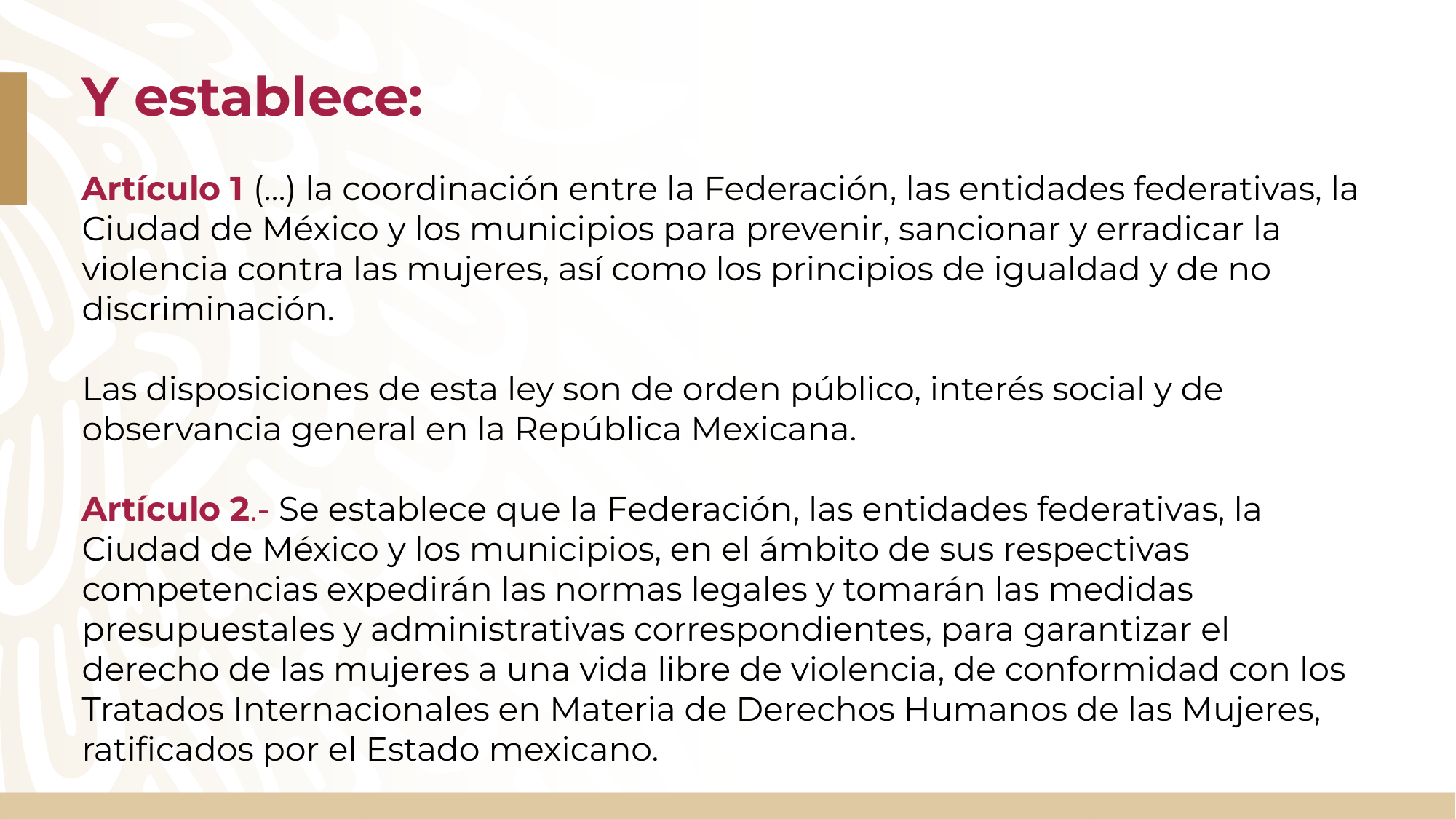

Y establece:
Artículo 1 (…) la coordinación entre la Federación, las entidades federativas, la Ciudad de México y los municipios para prevenir, sancionar y erradicar la violencia contra las mujeres, así como los principios de igualdad y de no discriminación.
Las disposiciones de esta ley son de orden público, interés social y de observancia general en la República Mexicana.
Artículo 2.- Se establece que la Federación, las entidades federativas, la Ciudad de México y los municipios, en el ámbito de sus respectivas competencias expedirán las normas legales y tomarán las medidas presupuestales y administrativas correspondientes, para garantizar el derecho de las mujeres a una vida libre de violencia, de conformidad con los Tratados Internacionales en Materia de Derechos Humanos de las Mujeres, ratificados por el Estado mexicano.